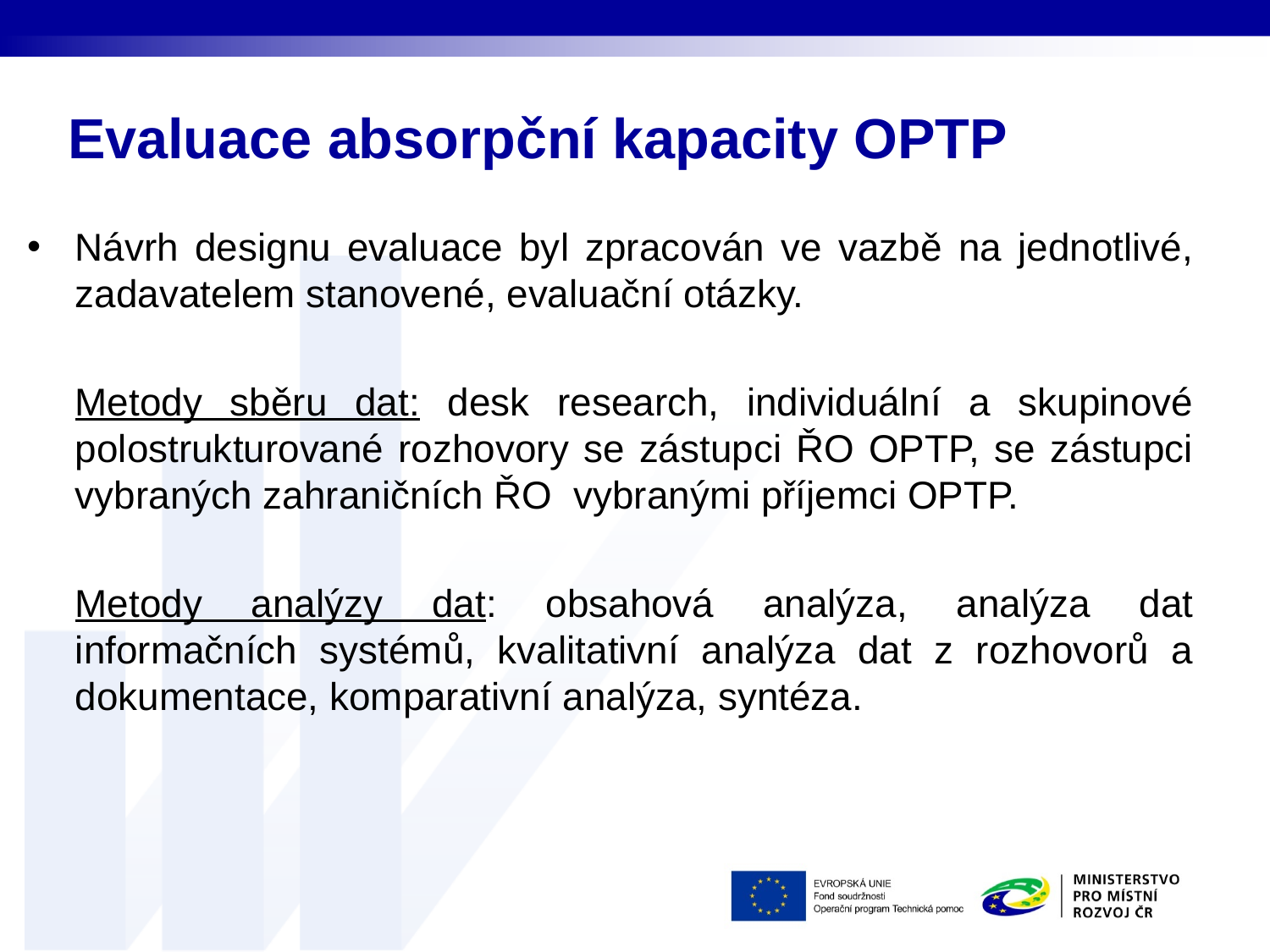

# Evaluace absorpční kapacity OPTP
Návrh designu evaluace byl zpracován ve vazbě na jednotlivé, zadavatelem stanovené, evaluační otázky.

	Metody sběru dat: desk research, individuální a skupinové polostrukturované rozhovory se zástupci ŘO OPTP, se zástupci vybraných zahraničních ŘO  vybranými příjemci OPTP.

	Metody analýzy dat: obsahová analýza, analýza dat informačních systémů, kvalitativní analýza dat z rozhovorů a dokumentace, komparativní analýza, syntéza.